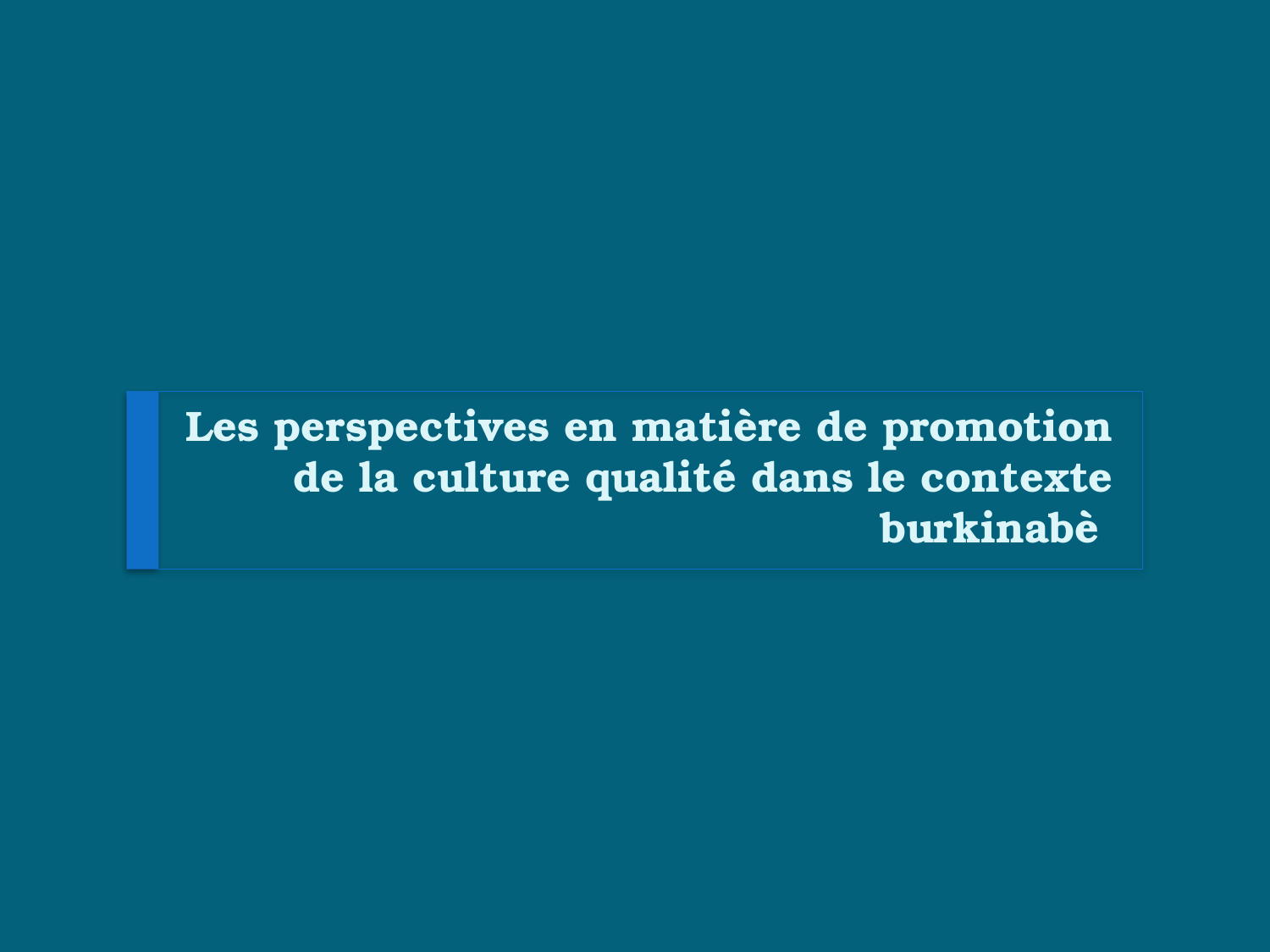

# Les perspectives en matière de promotion de la culture qualité dans le contexte burkinabè